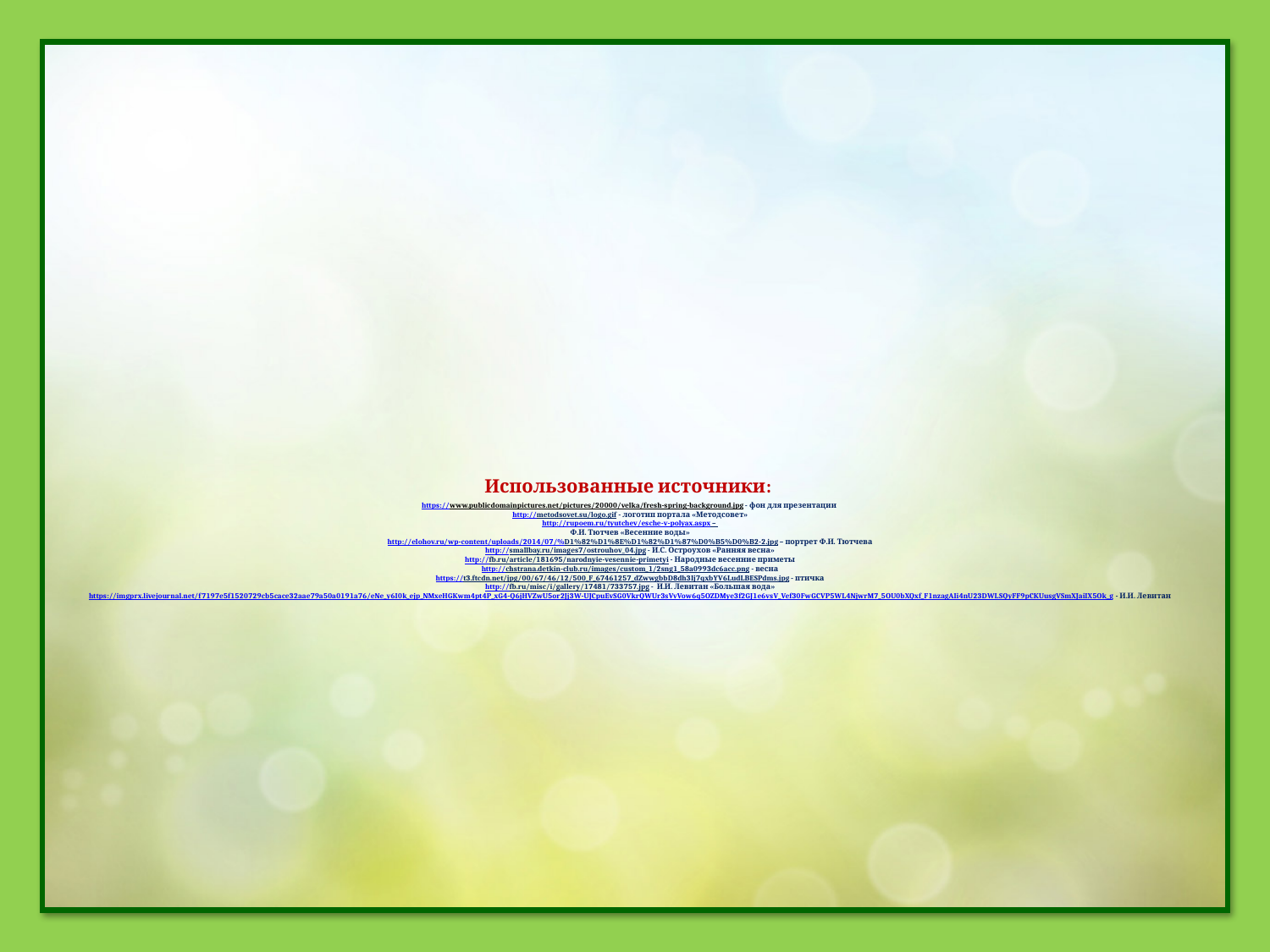

# Использованные источники: https://www.publicdomainpictures.net/pictures/20000/velka/fresh-spring-background.jpg - фон для презентации http://metodsovet.su/logo.gif - логотип портала «Методсовет» http://rupoem.ru/tyutchev/esche-v-polyax.aspx – Ф.И. Тютчев «Весенние воды» http://elohov.ru/wp-content/uploads/2014/07/%D1%82%D1%8E%D1%82%D1%87%D0%B5%D0%B2-2.jpg – портрет Ф.И. Тютчева http://smallbay.ru/images7/ostrouhov_04.jpg - И.С. Остроухов «Ранняя весна» http://fb.ru/article/181695/narodnyie-vesennie-primetyi - Народные весенние приметы http://chstrana.detkin-club.ru/images/custom_1/2sng1_58a0993dc6acc.png - весна https://t3.ftcdn.net/jpg/00/67/46/12/500_F_67461257_dZwwgbbD8dh3Ij7qxbYV6LudLBESPdms.jpg - птичка http://fb.ru/misc/i/gallery/17481/733757.jpg -  И.И. Левитан «Большая вода» https://imgprx.livejournal.net/f7197e5f1520729cb5cace32aae79a50a0191a76/eNe_y6I0k_ejp_NMxeHGKwm4pt4P_xG4-Q6jHVZwU5or2Jj3W-UJCpuEvSG0VkrQWUr3sVvVow6q5OZDMye3f2GJ1e6vsV_Vef30FwGCVP5WL4NjwrM7_5OU0bXQxf_F1nzagAIi4nU23DWLSQyFF9pCKUusgVSmXJaiIX5Ok_g  - И.И. Левитан